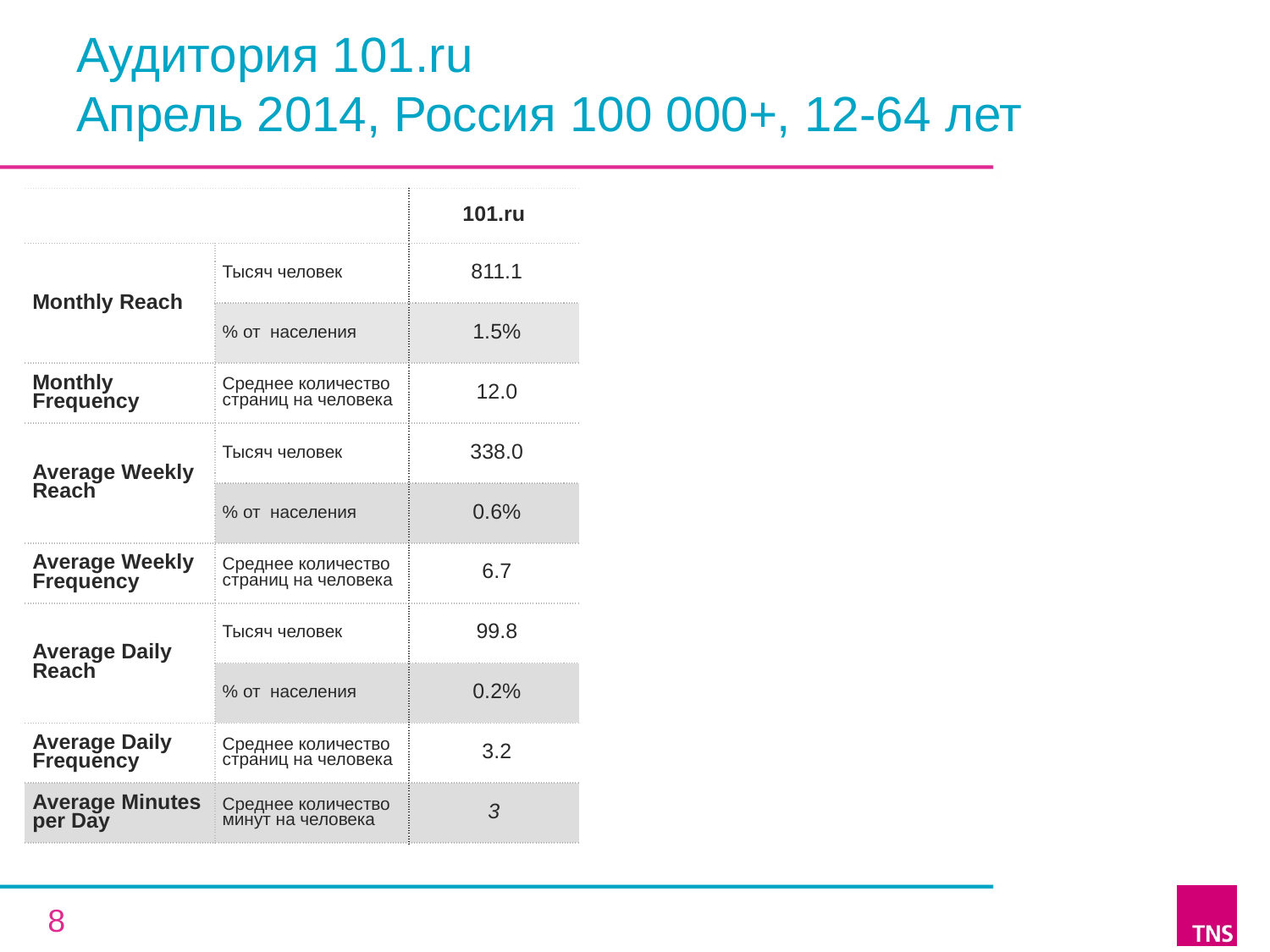

# Аудитория 101.ru Апрель 2014, Россия 100 000+, 12-64 лет
|  |  | 101.ru |
| --- | --- | --- |
| Monthly Reach | Тысяч человек | 811.1 |
|  | % от населения | 1.5% |
| Monthly Frequency | Среднее количество страниц на человека | 12.0 |
| Average Weekly Reach | Тысяч человек | 338.0 |
|  | % от населения | 0.6% |
| Average Weekly Frequency | Среднее количество страниц на человека | 6.7 |
| Average Daily Reach | Тысяч человек | 99.8 |
|  | % от населения | 0.2% |
| Average Daily Frequency | Среднее количество страниц на человека | 3.2 |
| Average Minutes per Day | Среднее количество минут на человека | 3 |

8